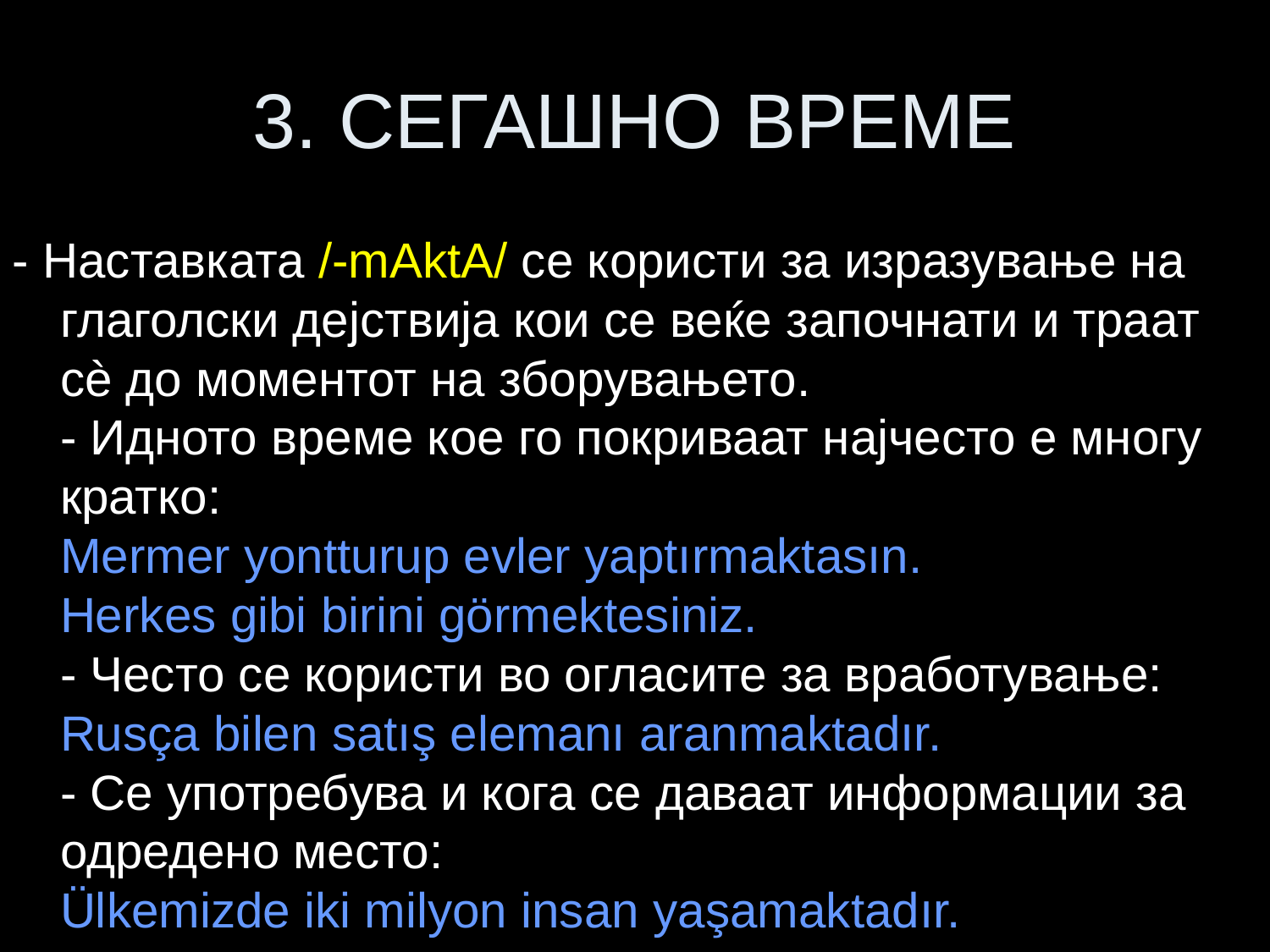

# 3. СЕГАШНО ВРЕМЕ
- Наставката /-mAktA/ се користи за изразување на глаголски дејствија кои се веќе започнати и траат сè до моментот на зборувањето.
- Идното време кое го покриваат најчесто е многу кратко:
Mermer yontturup evler yaptırmaktasın.
Herkes gibi birini görmektesiniz.
- Често се користи во огласите за вработување:
Rusça bilen satış elemanı aranmaktadır.
- Се употребува и кога се даваат информации за одредено место:
Ülkemizde iki milyon insan yaşamaktadır.